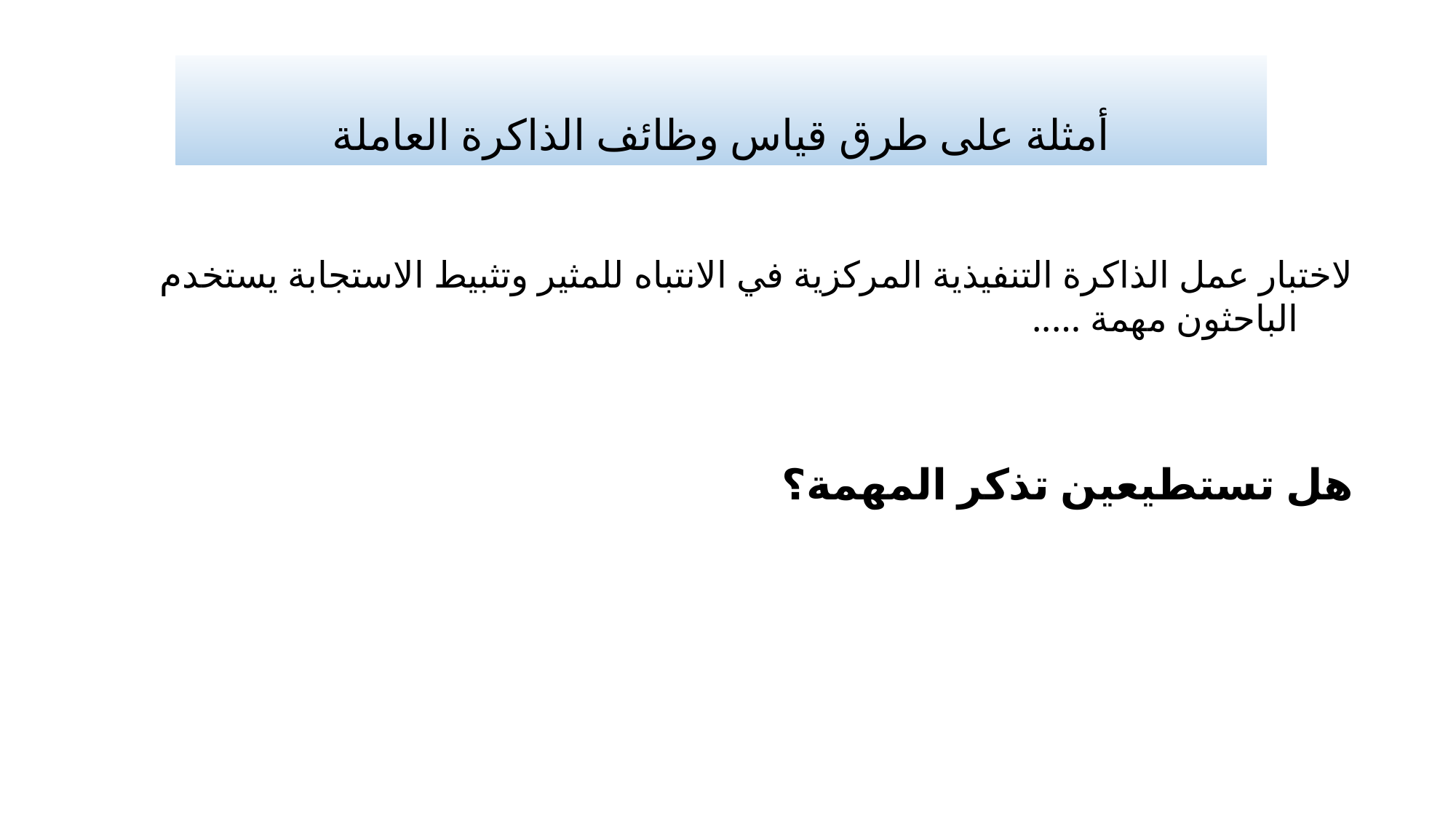

# أمثلة على طرق قياس وظائف الذاكرة العاملة

لاختبار عمل الذاكرة التنفيذية المركزية في الانتباه للمثير وتثبيط الاستجابة يستخدم الباحثون مهمة …..

هل تستطيعين تذكر المهمة؟